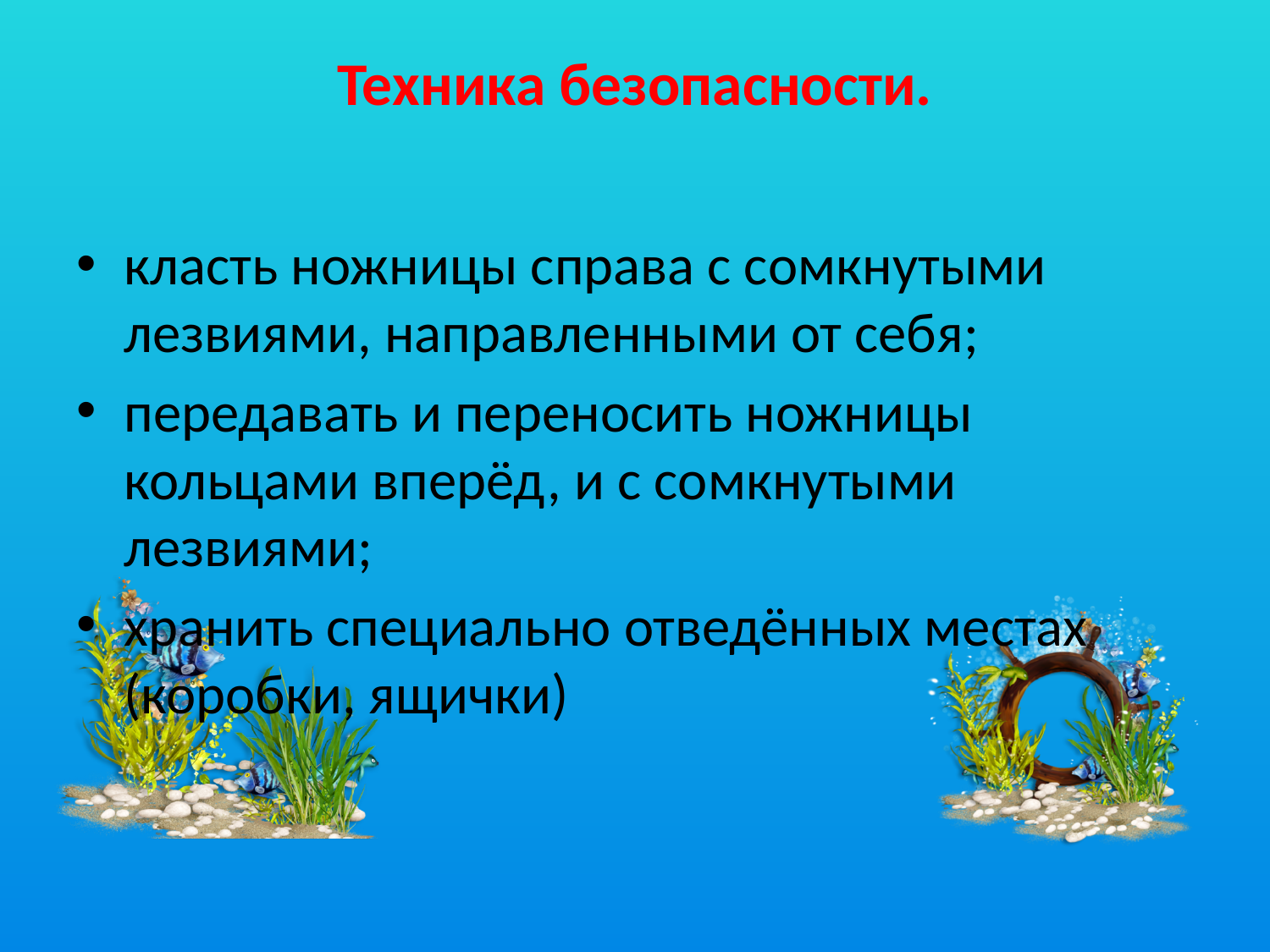

# Техника безопасности.
класть ножницы справа с сомкнутыми лезвиями, направленными от себя;
передавать и переносить ножницы кольцами вперёд, и с сомкнутыми лезвиями;
хранить специально отведённых местах (коробки, ящички)